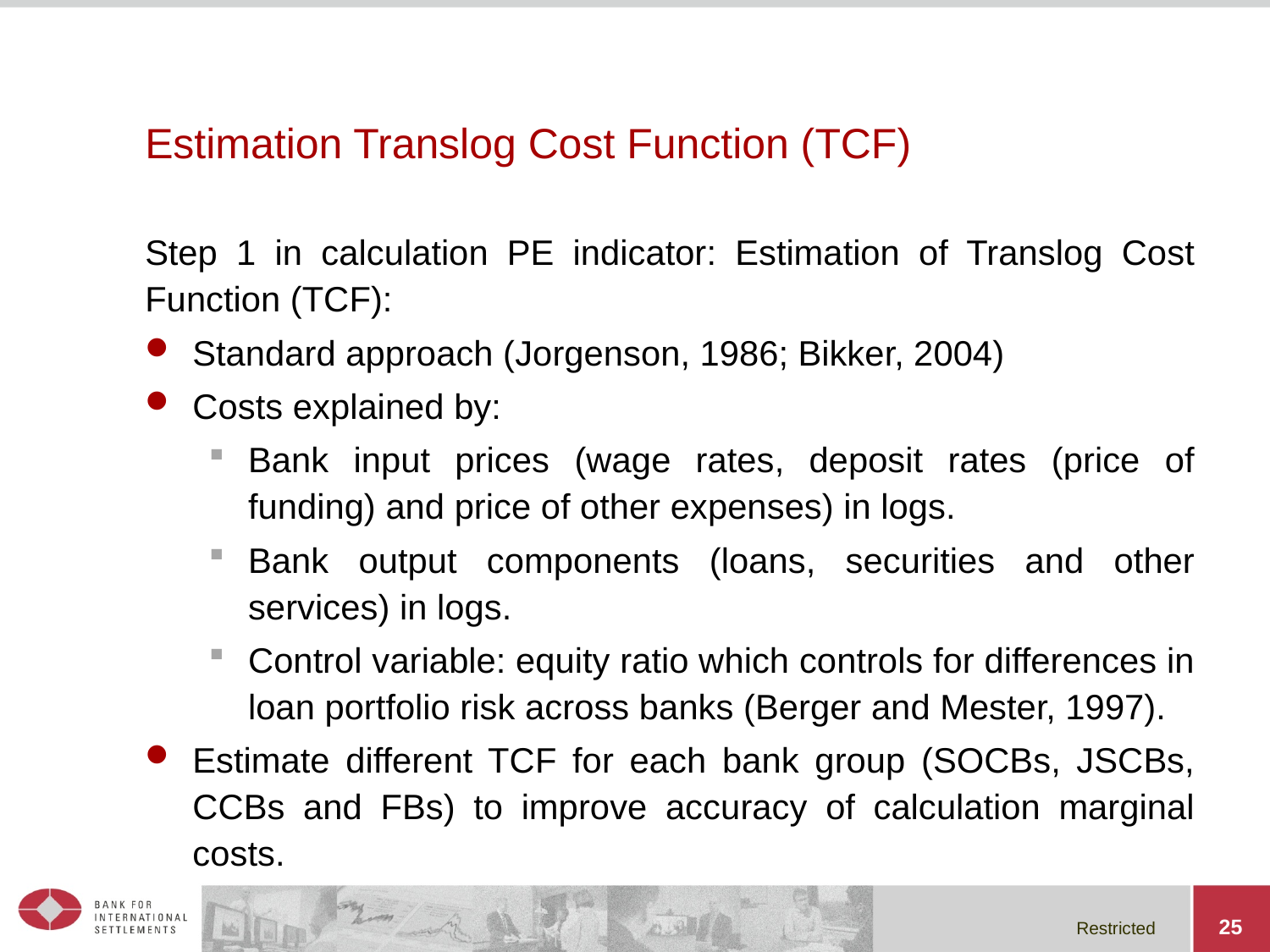

# Estimation Translog Cost Function (TCF)
Step 1 in calculation PE indicator: Estimation of Translog Cost Function (TCF):
Standard approach (Jorgenson, 1986; Bikker, 2004)
Costs explained by:
Bank input prices (wage rates, deposit rates (price of funding) and price of other expenses) in logs.
Bank output components (loans, securities and other services) in logs.
Control variable: equity ratio which controls for differences in loan portfolio risk across banks (Berger and Mester, 1997).
Estimate different TCF for each bank group (SOCBs, JSCBs, CCBs and FBs) to improve accuracy of calculation marginal costs.
25